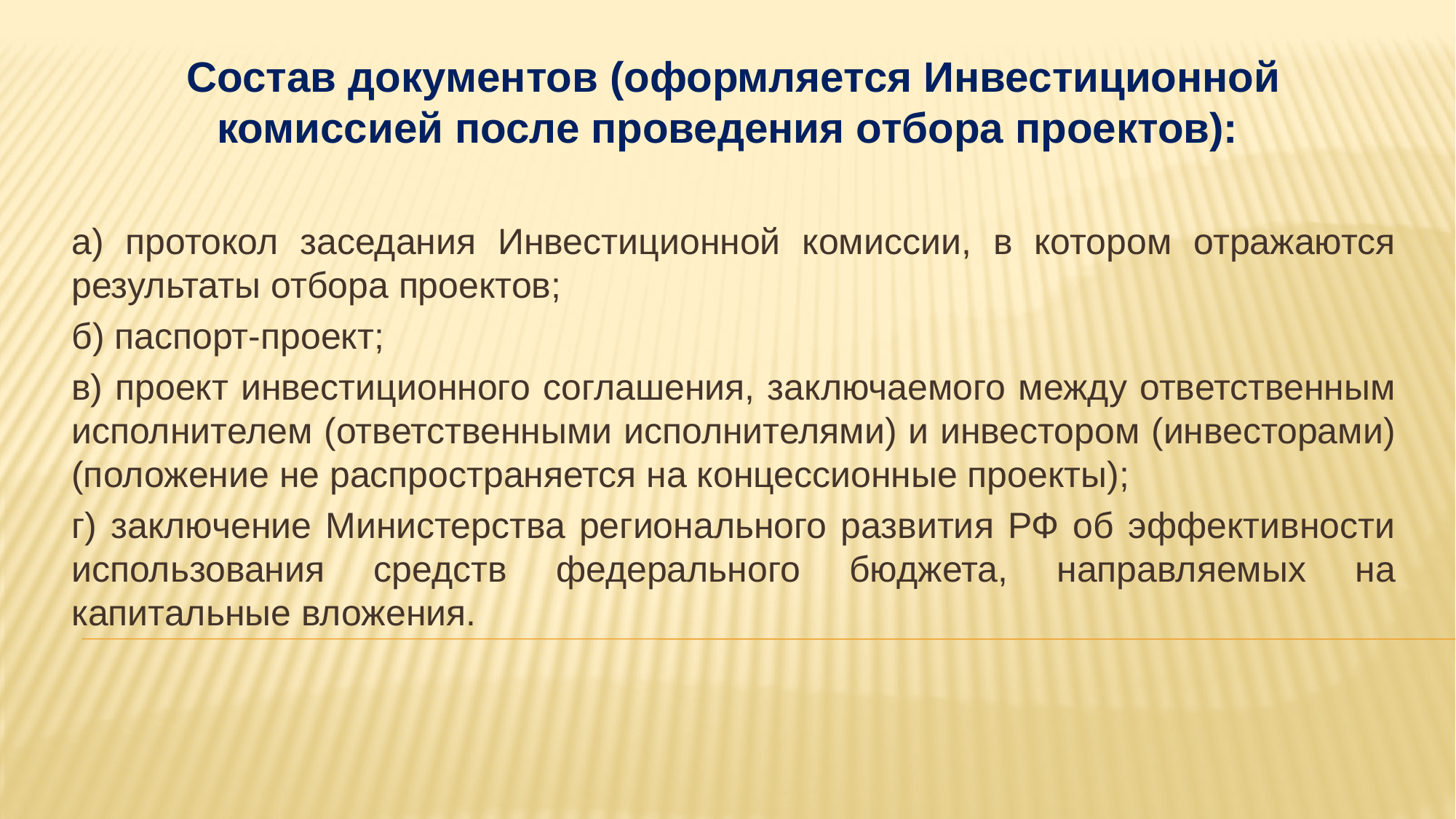

Состав документов (оформляется Инвестиционной комиссией после проведения отбора проектов):

а) протокол заседания Инвестиционной комиссии, в котором отражаются результаты отбора проектов;
б) паспорт-проект;
в) проект инвестиционного соглашения, заключаемого между ответственным исполнителем (ответственными исполнителями) и инвестором (инвесторами) (положение не распространяется на концессионные проекты);
г) заключение Министерства регионального развития РФ об эффективности использования средств федерального бюджета, направляемых на капитальные вложения.